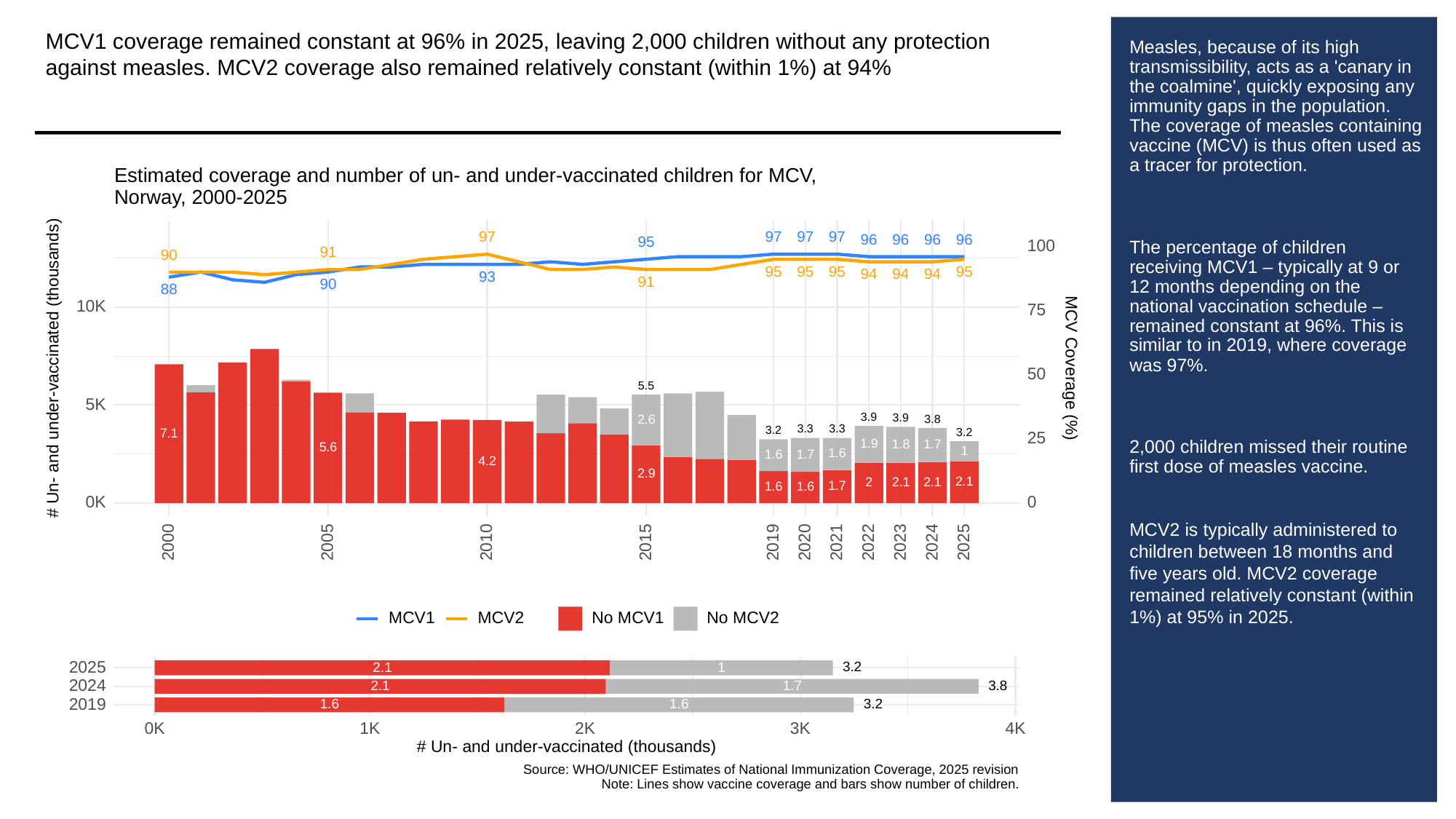

MCV1 coverage remained constant at 96% in 2025, leaving 2,000 children without any protection against measles. MCV2 coverage also remained relatively constant (within 1%) at 94%
# Measles, because of its high transmissibility, acts as a 'canary in the coalmine', quickly exposing any immunity gaps in the population. The coverage of measles containing vaccine (MCV) is thus often used as a tracer for protection.

The percentage of children receiving MCV1 – typically at 9 or 12 months depending on the national vaccination schedule – remained constant at 96%. This is similar to in 2019, where coverage was 97%.

2,000 children missed their routine first dose of measles vaccine.

MCV2 is typically administered to children between 18 months and five years old. MCV2 coverage remained relatively constant (within 1%) at 95% in 2025.

Estimated coverage and number of un- and under-vaccinated children for MCV,
Norway, 2000-2025

97
97
97
97
96
96
96
96
95
100
91
90

95
95
95
95
94
94
94
93
91
90
88
10K
75

# Un- and under-vaccinated (thousands)
MCV Coverage (%)

50

5.5

5K

3.9
3.9

2.6
3.8

3.3
3.3

3.2

3.2
7.1
25

1.9
1.8
1.7

5.6

1
1.6
1.7
1.6

4.2

2.9

2.1
2.1
2.1
2
1.7
1.6
1.6
0K
0

2023
2000
2005
2010
2015
2019
2020
2021
2022
2024
2025

MCV1
MCV2
No MCV1
No MCV2

2025
3.2
2.1
1

2024
3.8
2.1
1.7

2019
3.2
1.6
1.6

3K
0K
1K
2K
4K
# Un- and under-vaccinated (thousands)
Source: WHO/UNICEF Estimates of National Immunization Coverage, 2025 revision
Note: Lines show vaccine coverage and bars show number of children.